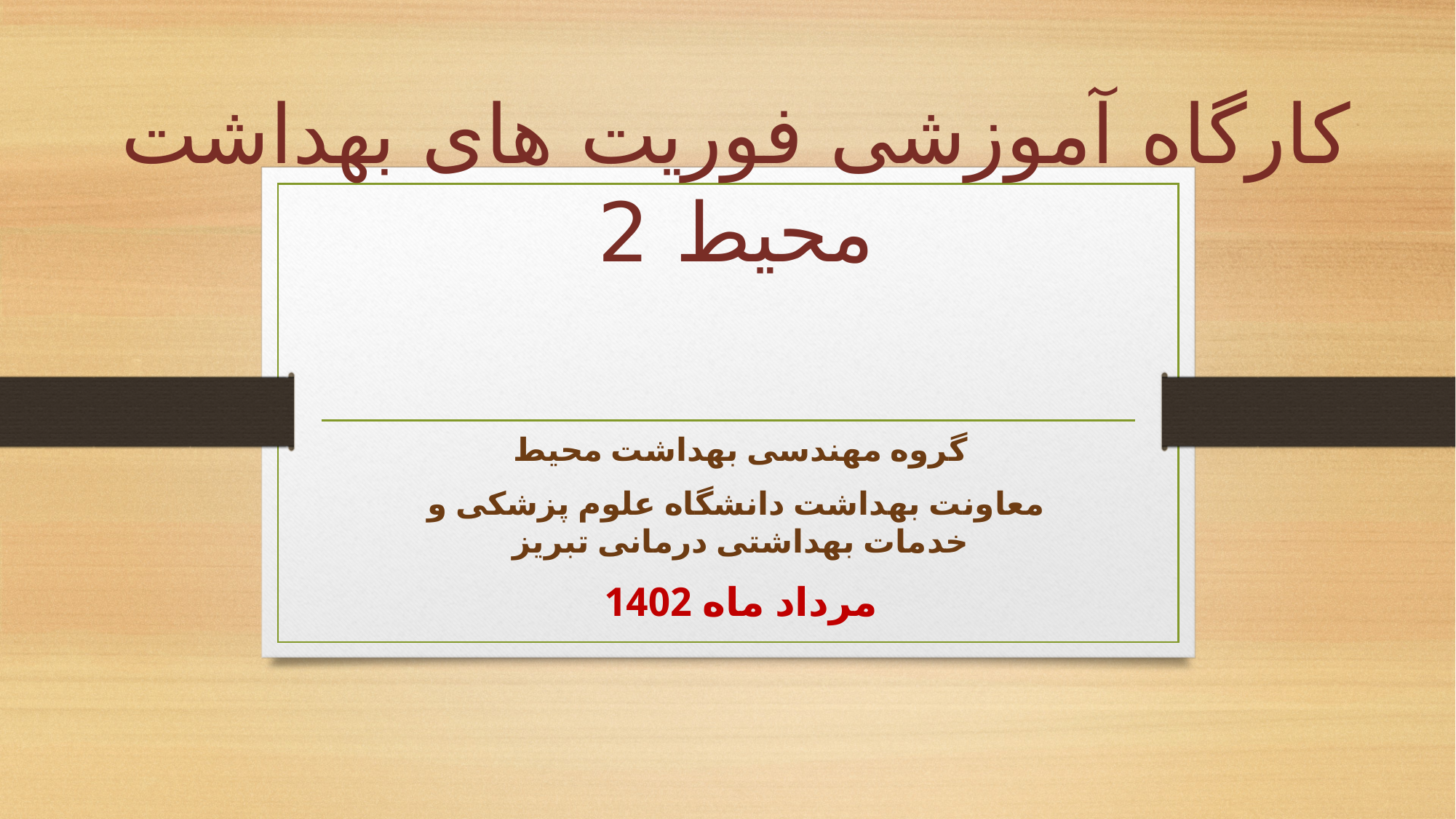

# کارگاه آموزشی فوریت های بهداشت محیط 2
گروه مهندسی بهداشت محیط
معاونت بهداشت دانشگاه علوم پزشکی و خدمات بهداشتی درمانی تبریز
مرداد ماه 1402